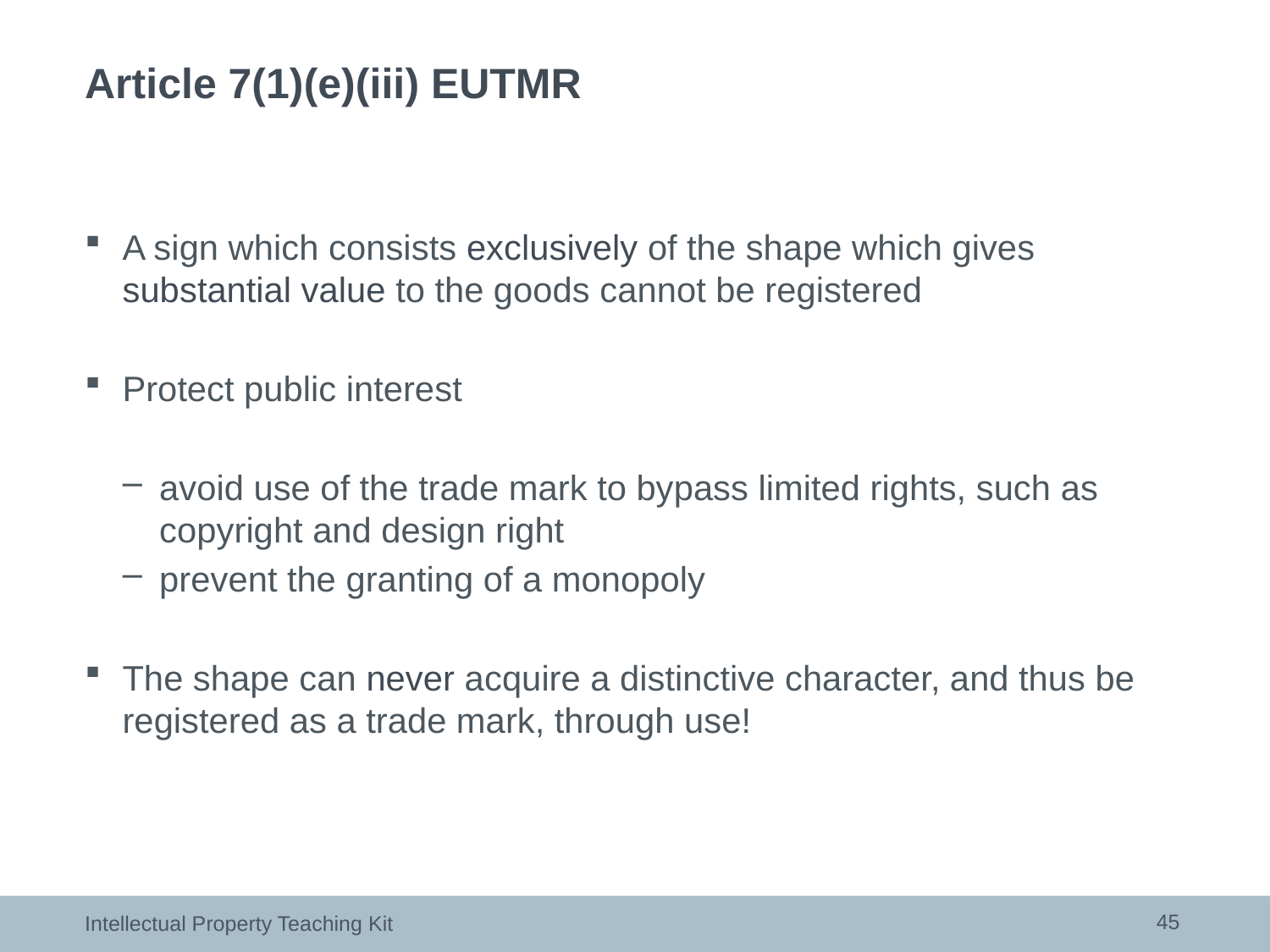

# Article 7(1)(e)(iii) EUTMR
A sign which consists exclusively of the shape which gives substantial value to the goods cannot be registered

Protect public interest

avoid use of the trade mark to bypass limited rights, such as copyright and design right
prevent the granting of a monopoly

The shape can never acquire a distinctive character, and thus be registered as a trade mark, through use!
45
Intellectual Property Teaching Kit